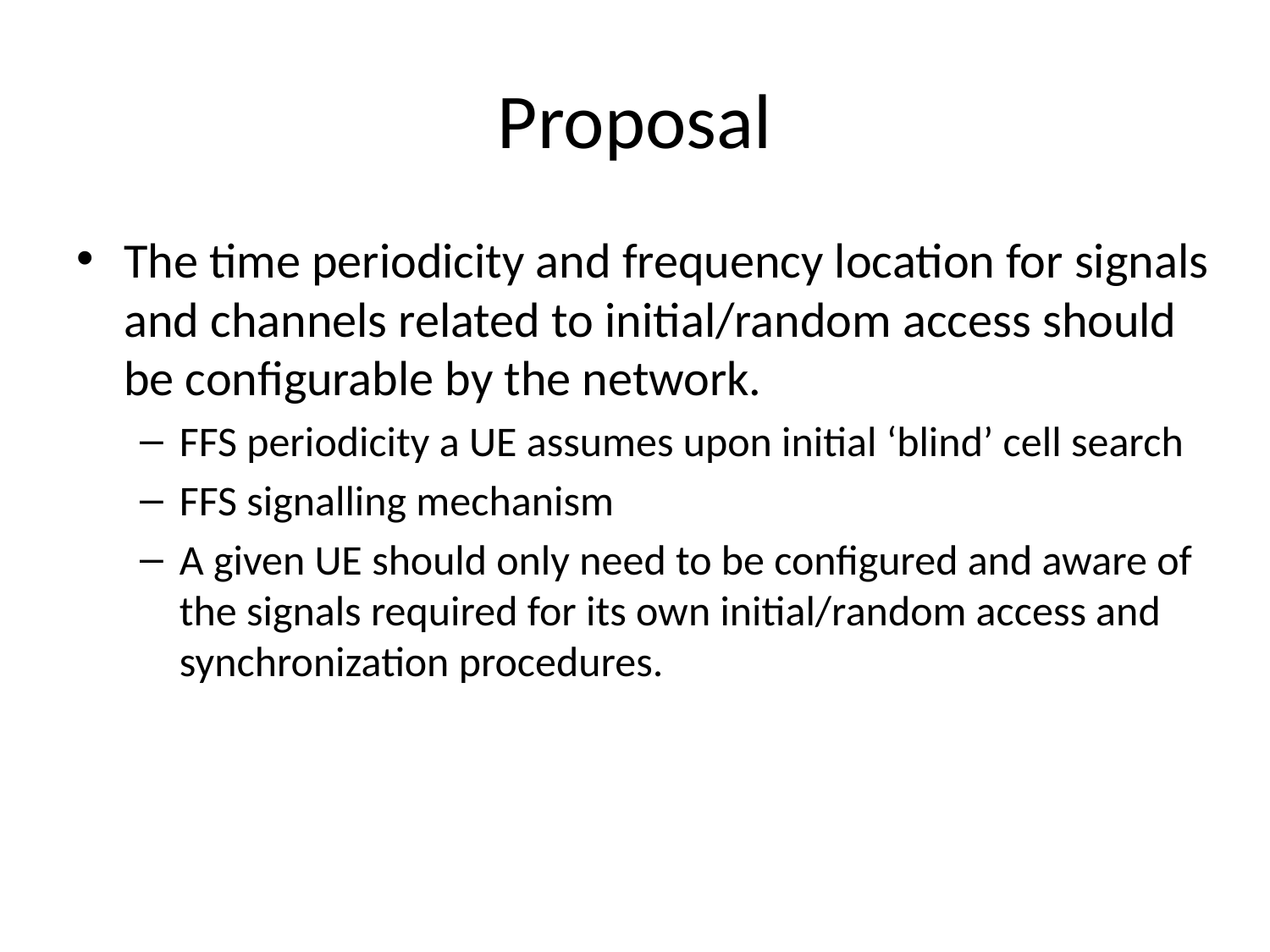

# Proposal
The time periodicity and frequency location for signals and channels related to initial/random access should be configurable by the network.
FFS periodicity a UE assumes upon initial ‘blind’ cell search
FFS signalling mechanism
A given UE should only need to be configured and aware of the signals required for its own initial/random access and synchronization procedures.